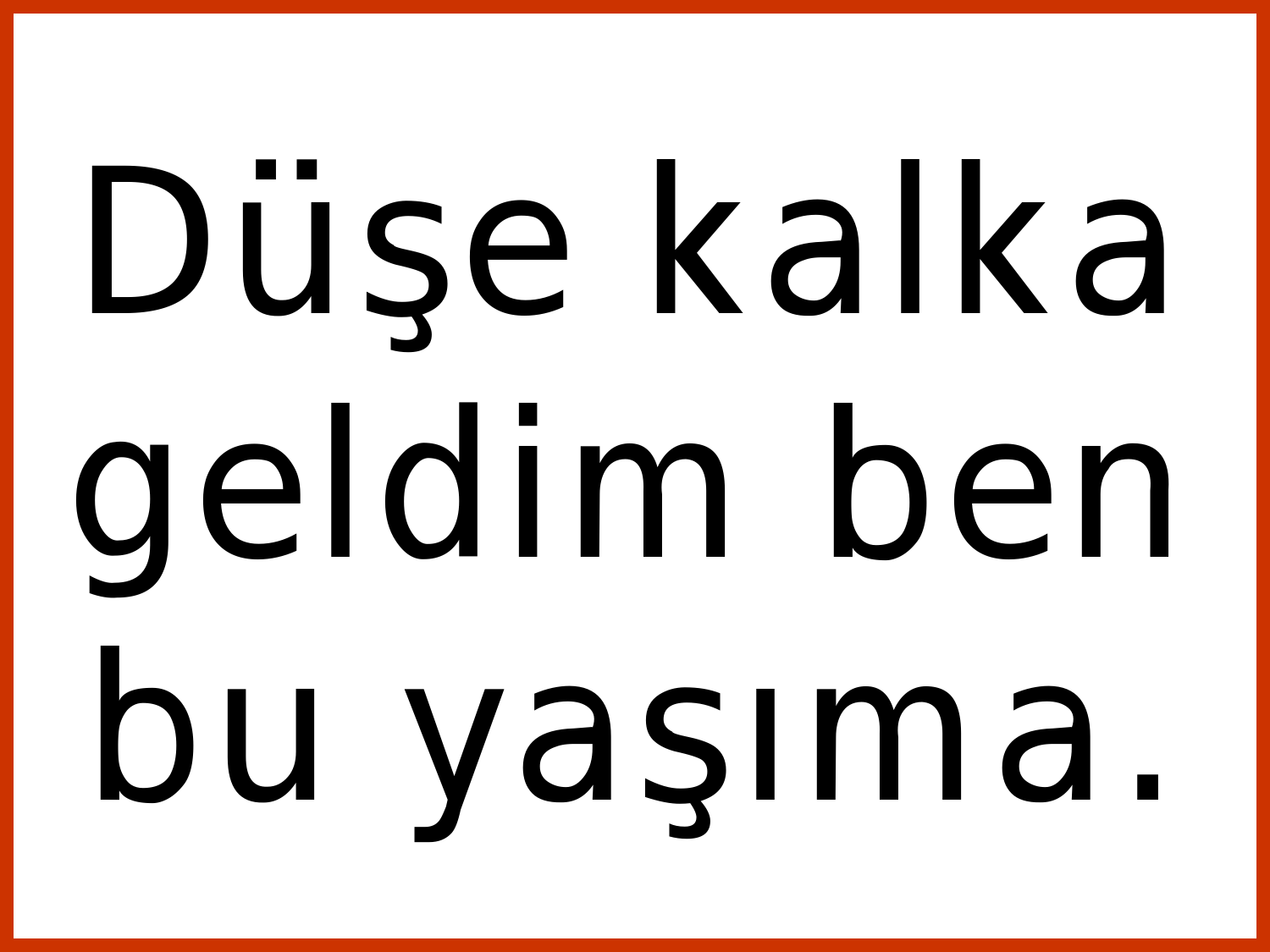

# Düşe kalka geldim ben bu yaşıma.